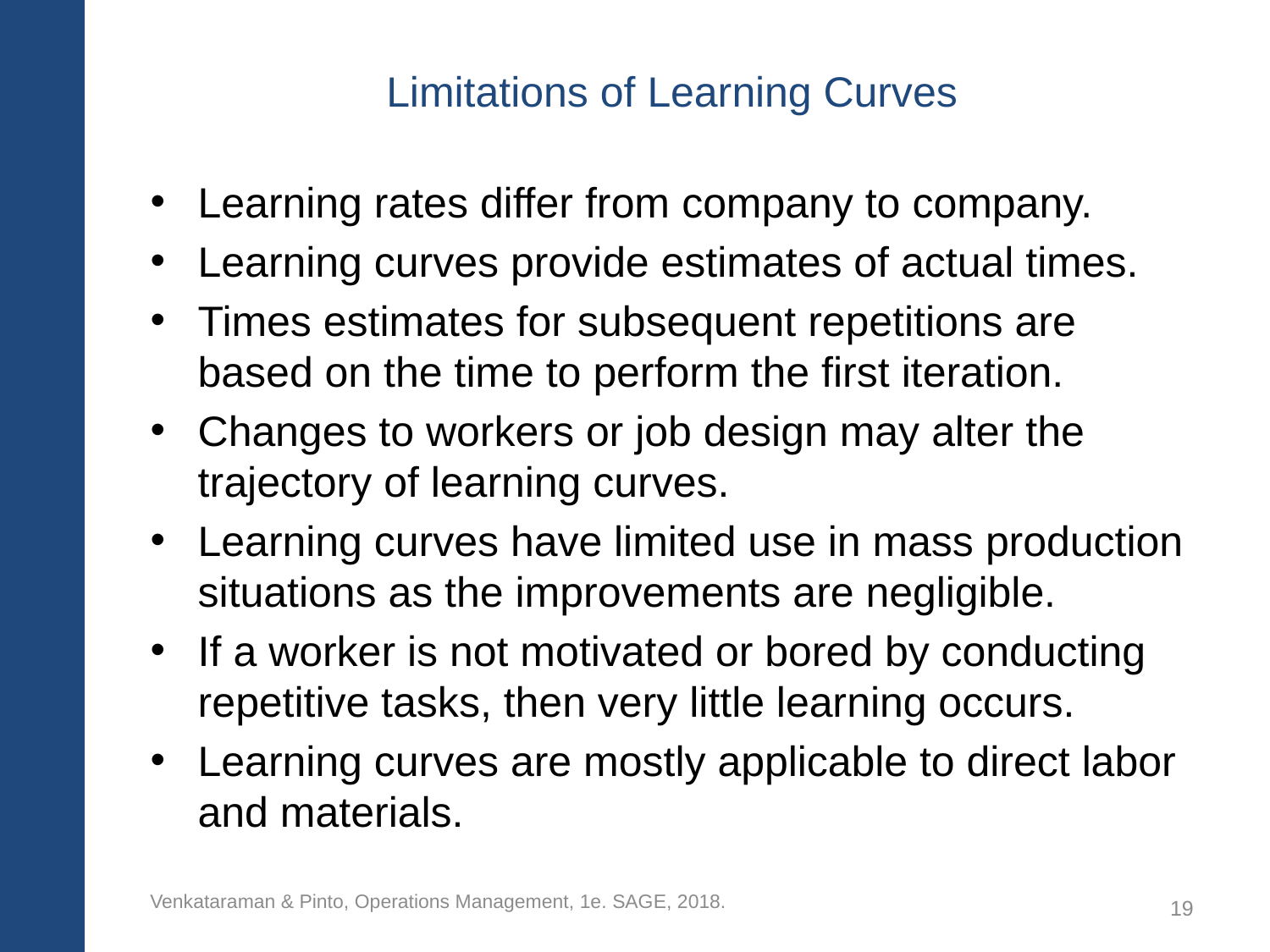

# Limitations of Learning Curves
Learning rates differ from company to company.
Learning curves provide estimates of actual times.
Times estimates for subsequent repetitions are based on the time to perform the first iteration.
Changes to workers or job design may alter the trajectory of learning curves.
Learning curves have limited use in mass production situations as the improvements are negligible.
If a worker is not motivated or bored by conducting repetitive tasks, then very little learning occurs.
Learning curves are mostly applicable to direct labor and materials.
Venkataraman & Pinto, Operations Management, 1e. SAGE, 2018.
19